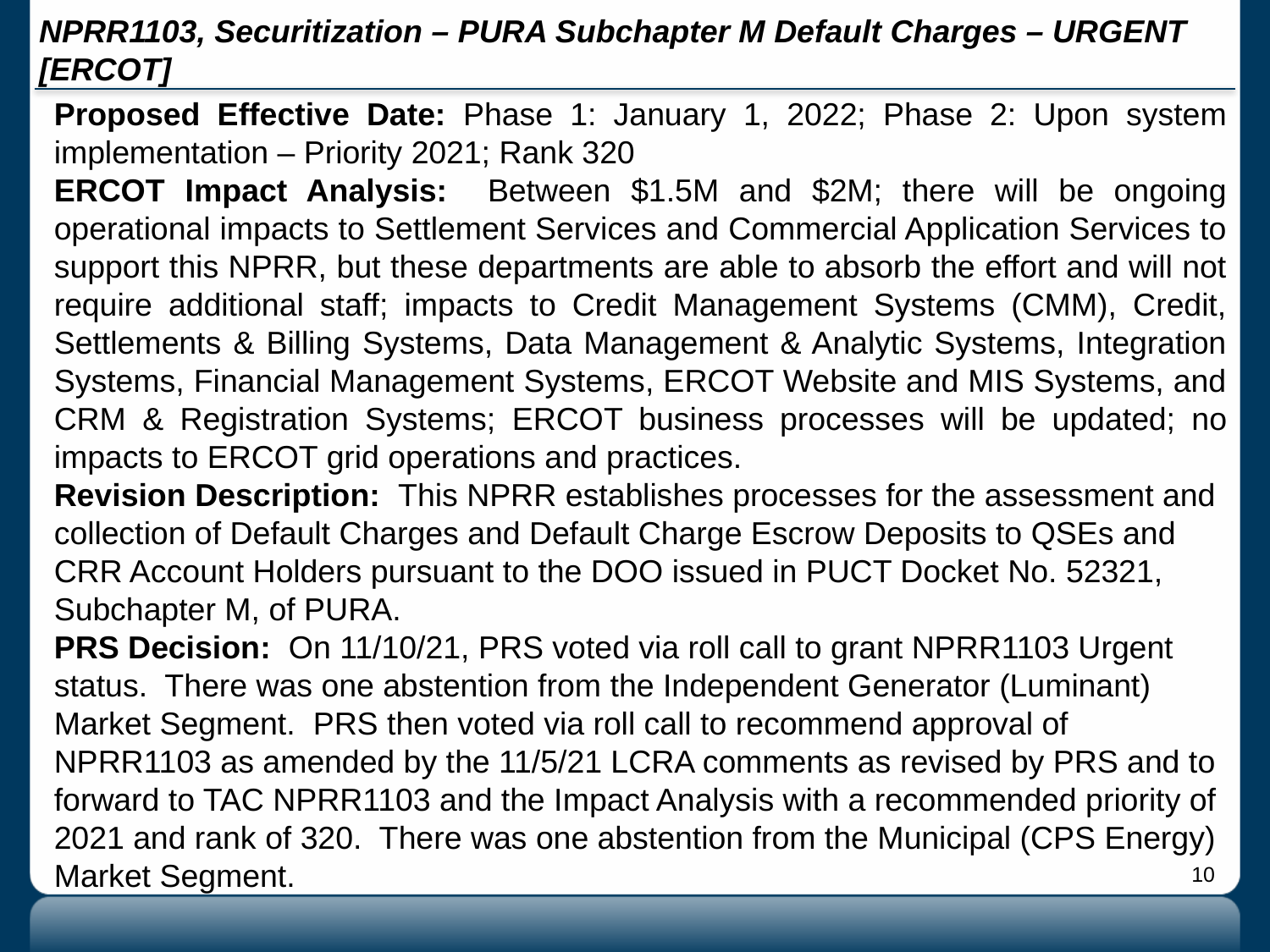

# NPRR1103, Securitization – PURA Subchapter M Default Charges – URGENT [ERCOT]
Proposed Effective Date: Phase 1: January 1, 2022; Phase 2: Upon system implementation – Priority 2021; Rank 320
ERCOT Impact Analysis:  Between $1.5M and $2M; there will be ongoing operational impacts to Settlement Services and Commercial Application Services to support this NPRR, but these departments are able to absorb the effort and will not require additional staff; impacts to Credit Management Systems (CMM), Credit, Settlements & Billing Systems, Data Management & Analytic Systems, Integration Systems, Financial Management Systems, ERCOT Website and MIS Systems, and CRM & Registration Systems; ERCOT business processes will be updated; no impacts to ERCOT grid operations and practices.
Revision Description:  This NPRR establishes processes for the assessment and collection of Default Charges and Default Charge Escrow Deposits to QSEs and CRR Account Holders pursuant to the DOO issued in PUCT Docket No. 52321, Subchapter M, of PURA.
PRS Decision:  On 11/10/21, PRS voted via roll call to grant NPRR1103 Urgent status.  There was one abstention from the Independent Generator (Luminant) Market Segment.  PRS then voted via roll call to recommend approval of NPRR1103 as amended by the 11/5/21 LCRA comments as revised by PRS and to forward to TAC NPRR1103 and the Impact Analysis with a recommended priority of 2021 and rank of 320.  There was one abstention from the Municipal (CPS Energy) Market Segment.